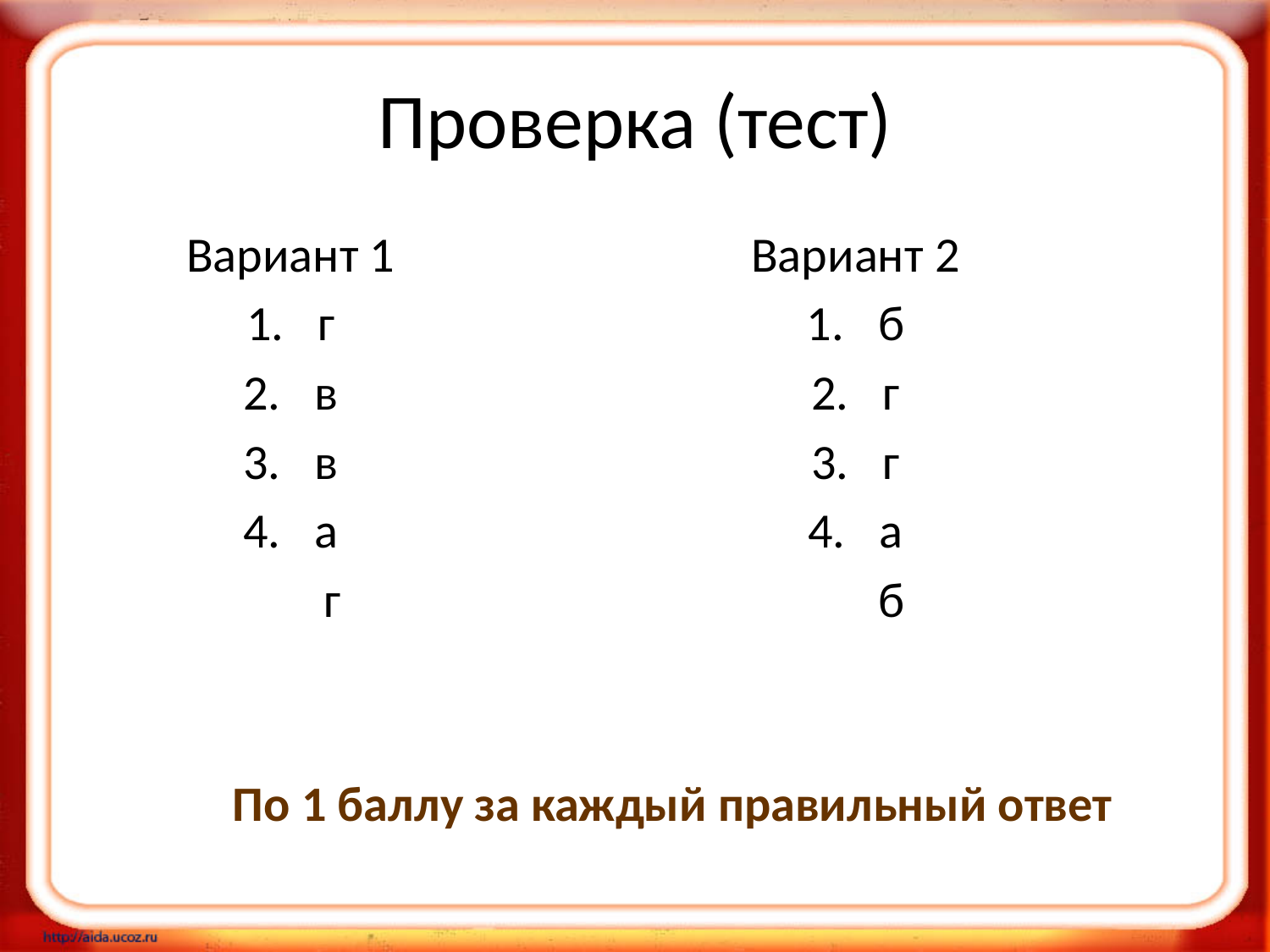

# Проверка (тест)
Вариант 1
г
в
в
а
	 г

Вариант 2
б
г
г
а
	б

По 1 баллу за каждый правильный ответ